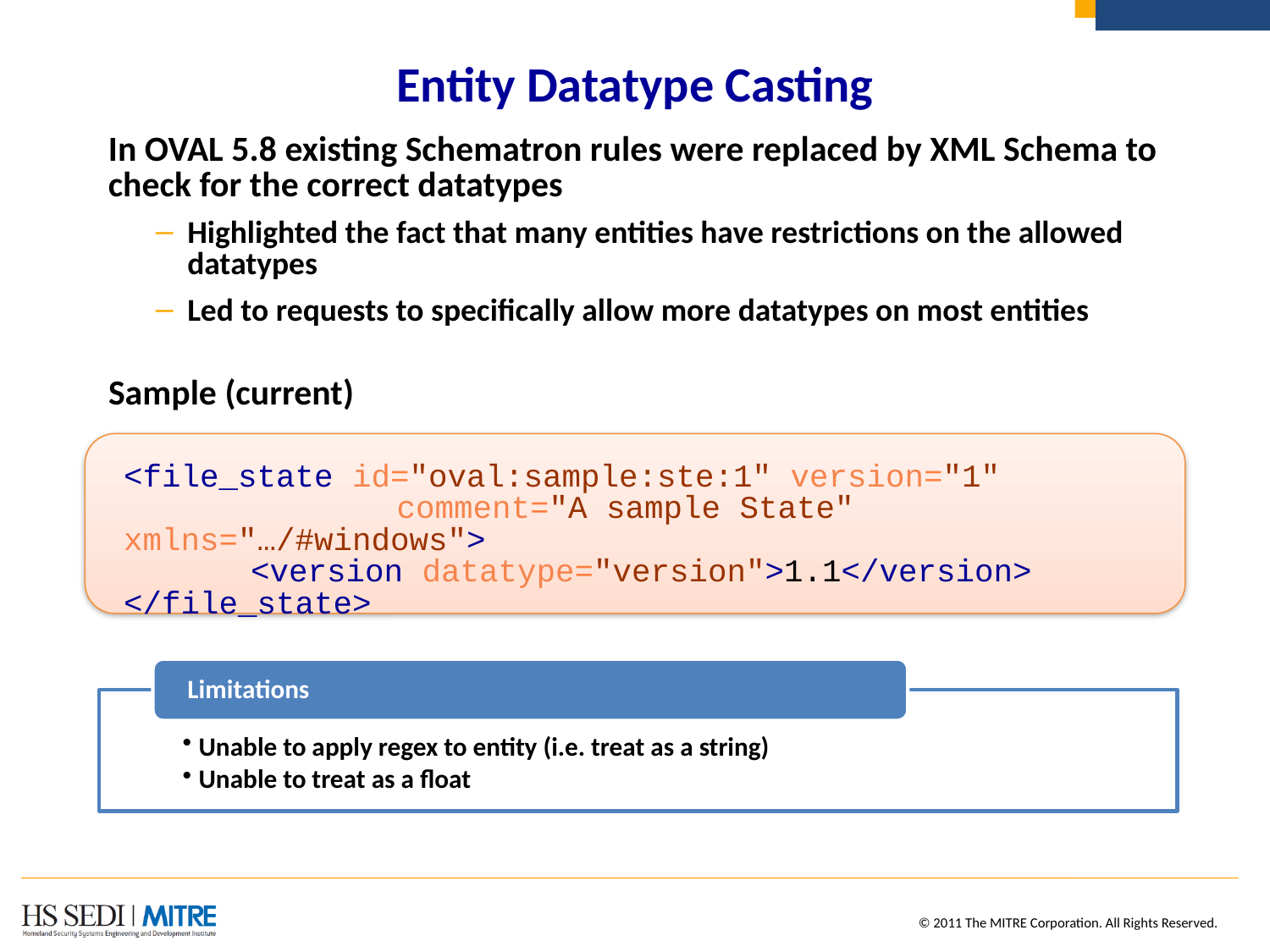

# Entity Datatype Casting
In OVAL 5.8 existing Schematron rules were replaced by XML Schema to check for the correct datatypes
Highlighted the fact that many entities have restrictions on the allowed datatypes
Led to requests to specifically allow more datatypes on most entities
Sample (current)

<file_state id="oval:sample:ste:1" version="1" 			 comment="A sample State" xmlns="…/#windows">
	<version datatype="version">1.1</version>
</file_state>
Unable to apply regex to entity (i.e. treat as a string)
Unable to treat as a float
Limitations